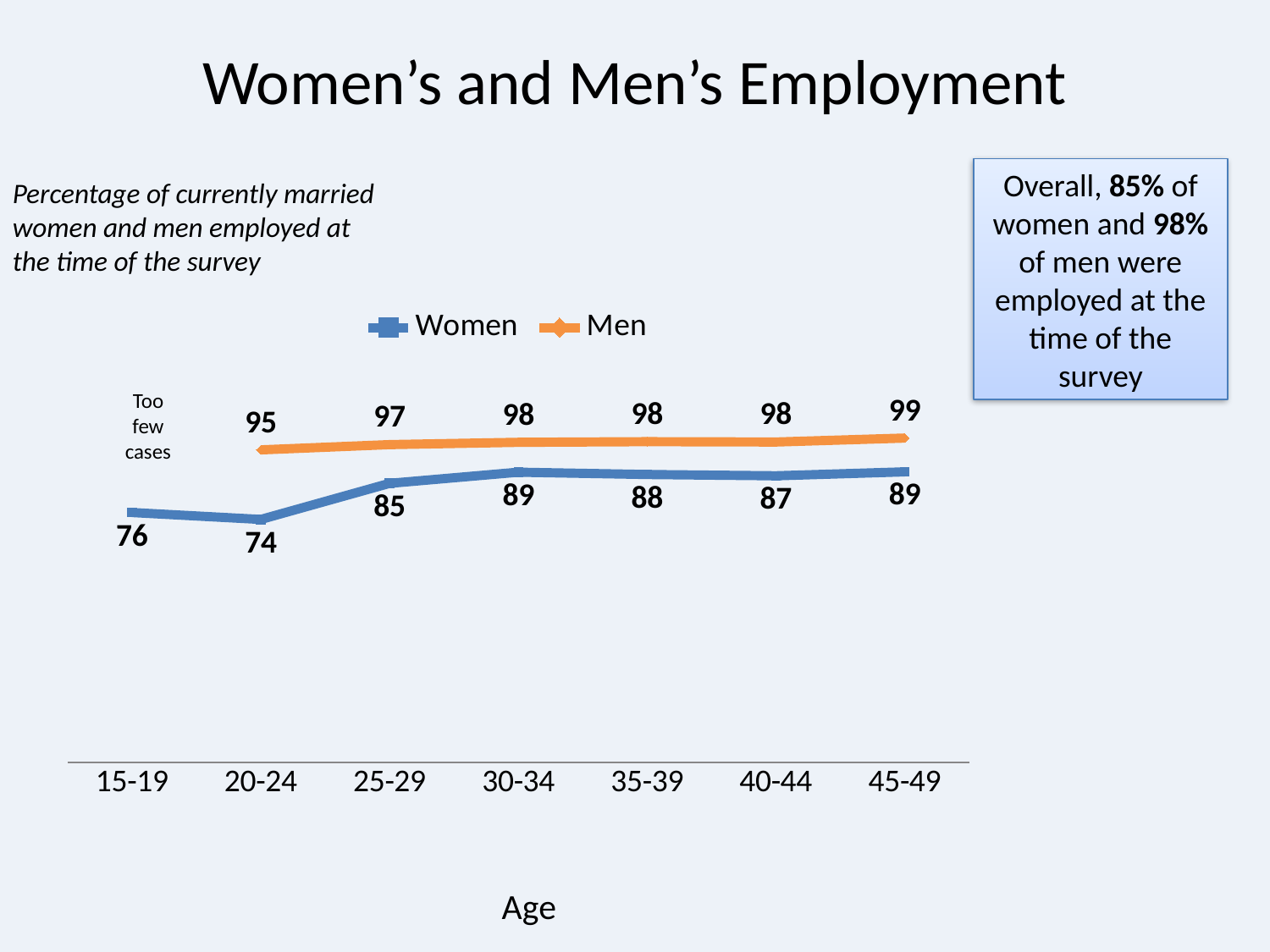

# Women’s and Men’s Employment
Overall, 85% of women and 98% of men were employed at the time of the survey
Percentage of currently married women and men employed at the time of the survey

### Chart

| Category | Women | Men |
|---|---|---|
| 15-19 | 76.2 | None |
| 20-24 | 74.1 | 95.3 |
| 25-29 | 85.1 | 96.9 |
| 30-34 | 88.5 | 97.6 |
| 35-39 | 87.8 | 97.8 |
| 40-44 | 87.4 | 97.7 |
| 45-49 | 88.6 | 98.9 |
Too few cases
Age